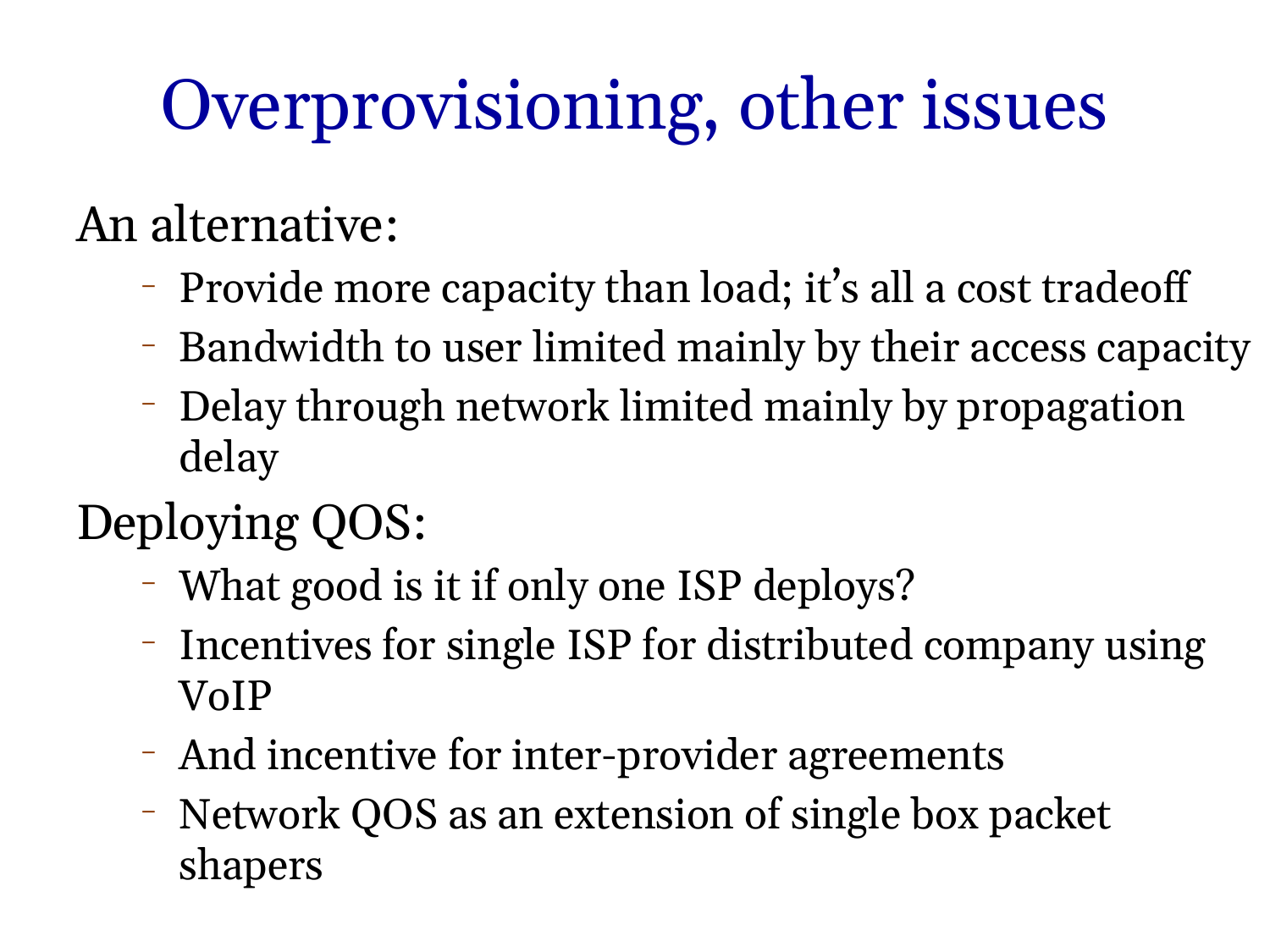

# Overprovisioning, other issues
An alternative:
Provide more capacity than load; it’s all a cost tradeoff
Bandwidth to user limited mainly by their access capacity
Delay through network limited mainly by propagation delay
Deploying QOS:
What good is it if only one ISP deploys?
Incentives for single ISP for distributed company using VoIP
And incentive for inter-provider agreements
Network QOS as an extension of single box packet shapers